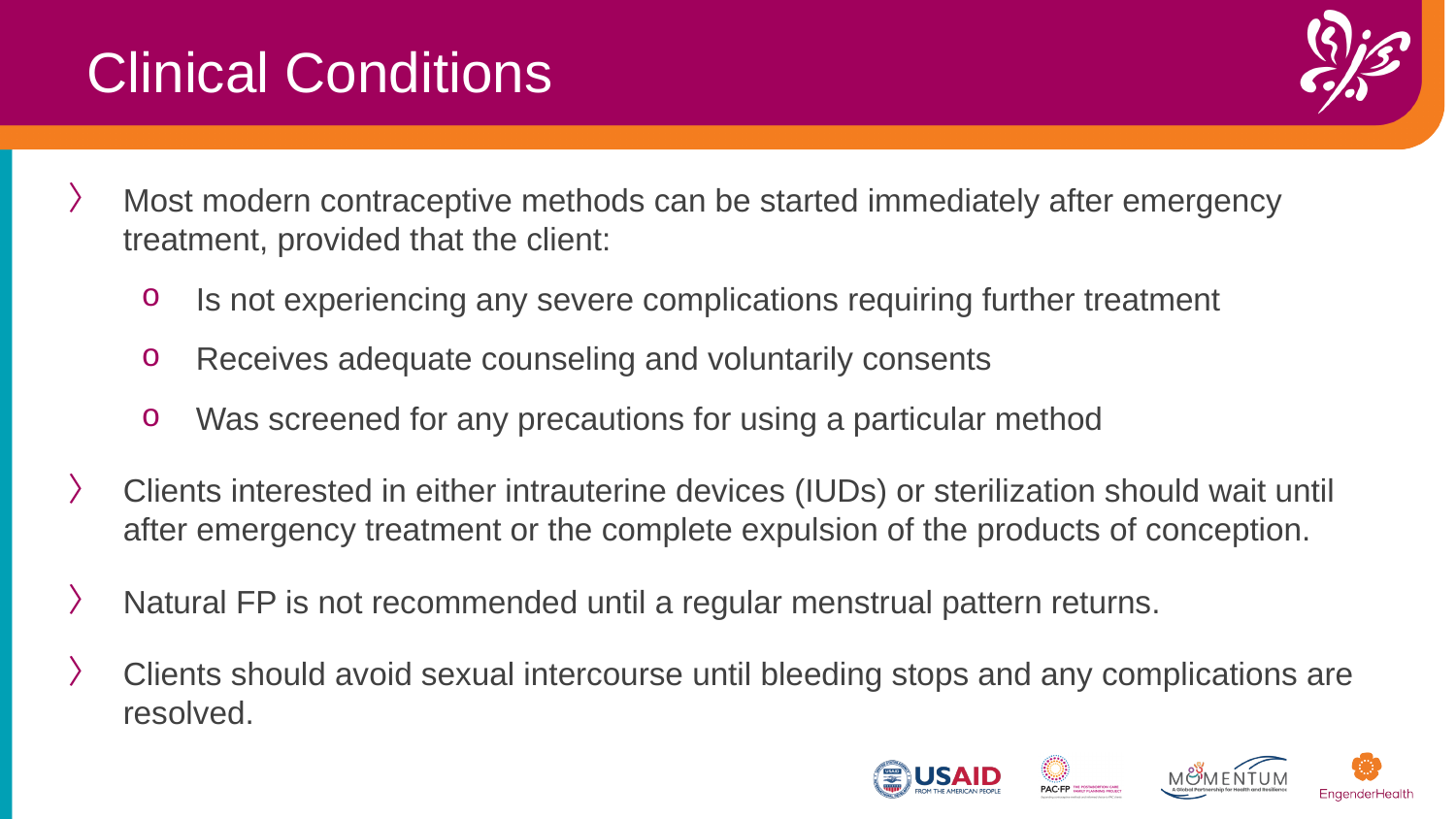

Clinical Conditions
Most modern contraceptive methods can be started immediately after emergency treatment, provided that the client:​
Is not experiencing any severe complications requiring further treatment
Receives adequate counseling and voluntarily consents
Was screened for any precautions for using a particular method
Clients interested in either intrauterine devices (IUDs) or sterilization should wait until after emergency treatment or the complete expulsion of the products of conception.
Natural FP is not recommended until a regular menstrual pattern returns.
Clients should avoid sexual intercourse until bleeding stops and any complications are resolved.